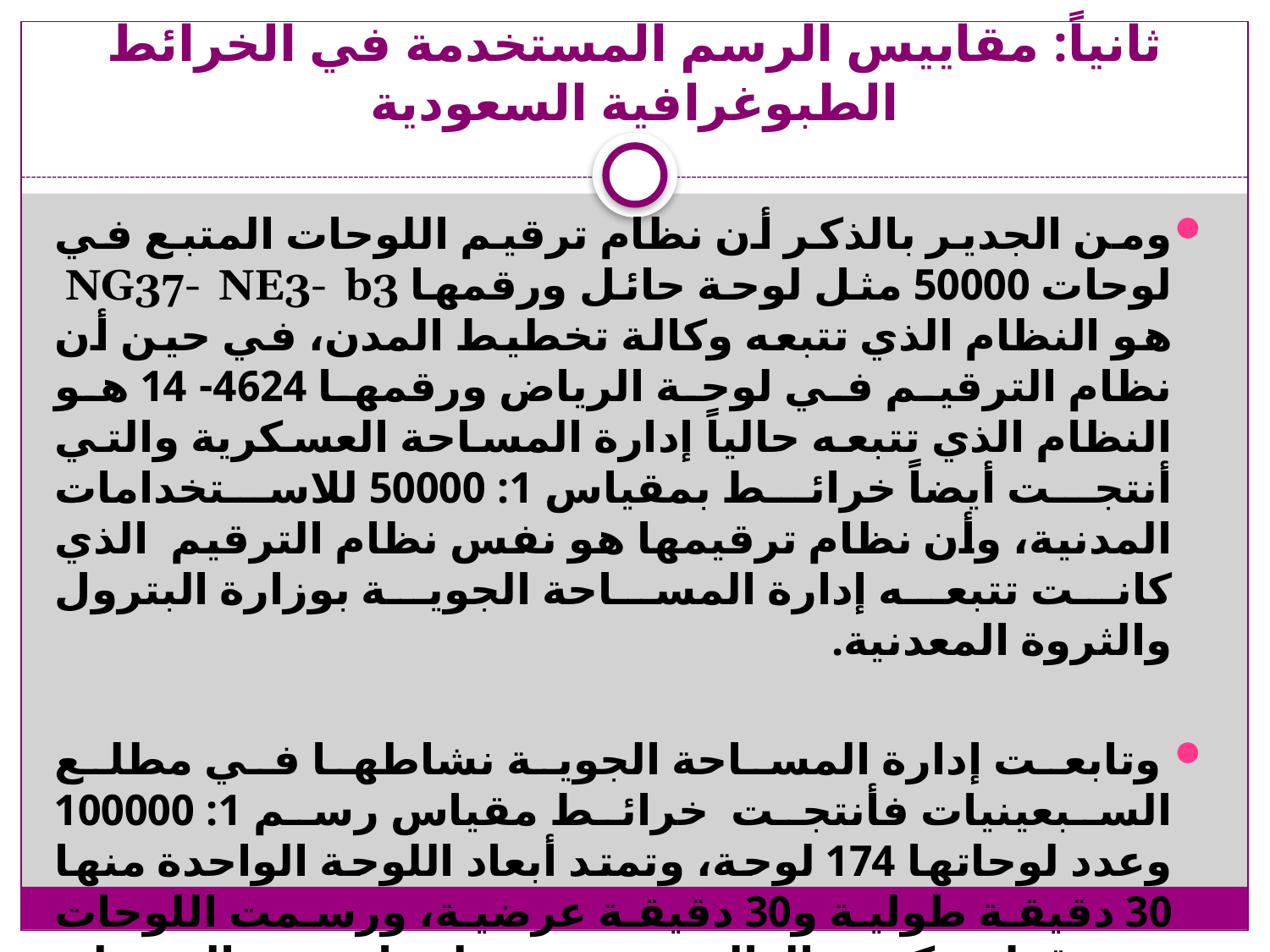

# ثانياً: مقاييس الرسم المستخدمة في الخرائط الطبوغرافية السعودية
ومن الجدير بالذكر أن نظام ترقيم اللوحات المتبع في لوحات 50000 مثل لوحة حائل ورقمها NG37- NE3- b3  هو النظام الذي تتبعه وكالة تخطيط المدن، في حين أن نظام الترقيم في لوحة الرياض ورقمها 4624- 14 هو النظام الذي تتبعه حالياً إدارة المساحة العسكرية والتي أنتجت أيضاً خرائط بمقياس 1: 50000 للاستخدامات المدنية، وأن نظام ترقيمها هو نفس نظام الترقيم  الذي كانت تتبعه إدارة المساحة الجوية بوزارة البترول والثروة المعدنية.

 وتابعت إدارة المساحة الجوية نشاطها في مطلع السبعينيات فأنتجت  خرائط مقياس رسم 1: 100000 وعدد لوحاتها 174 لوحة، وتمتد أبعاد اللوحة الواحدة منها 30 دقيقة طولية و30 دقيقة عرضية، ورسمت اللوحات بمسقط مركيتور العالمي، وتخص لوحات هذه الخريطة منطقة الربع الخالي.